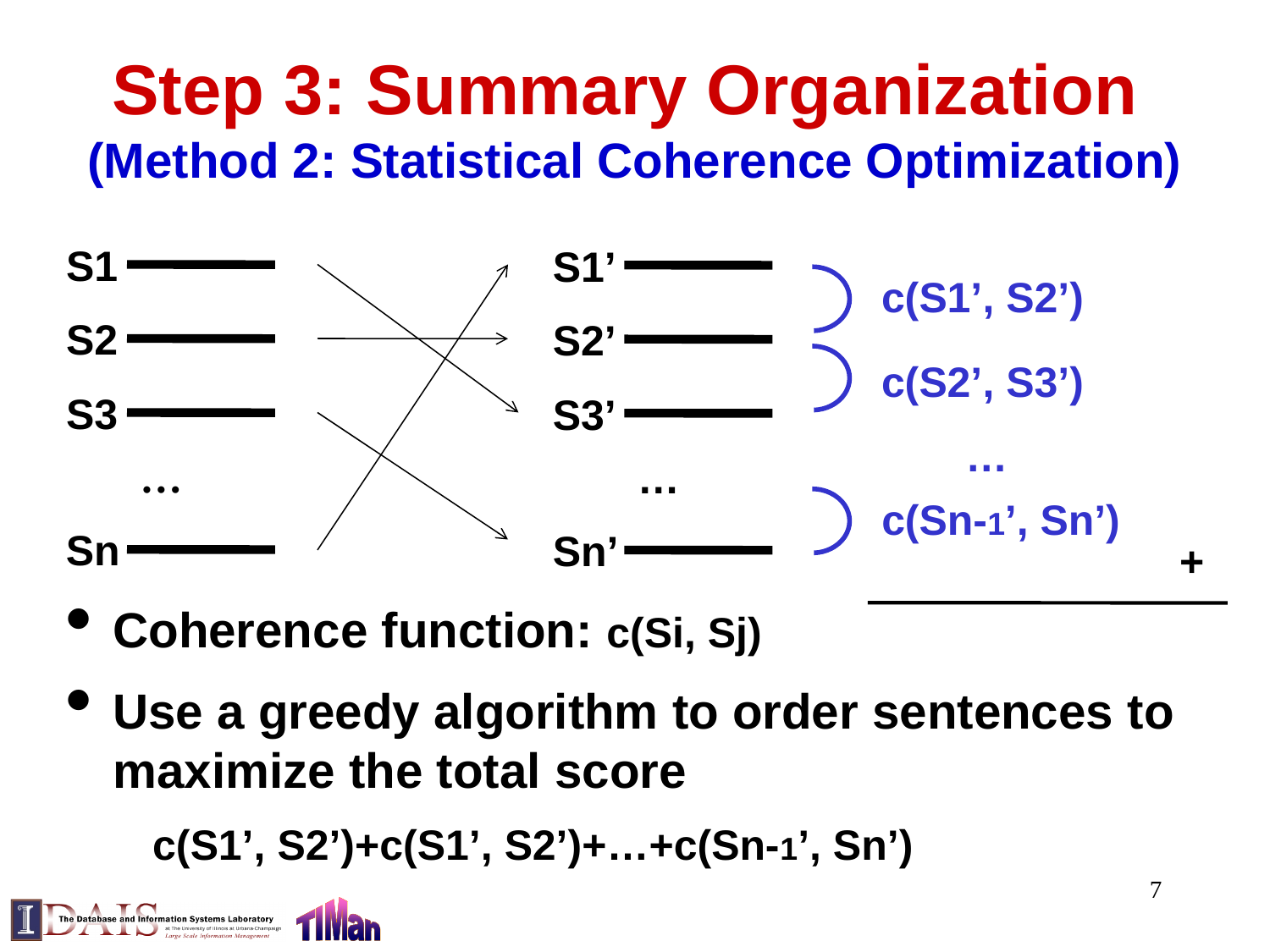

Step 3: Summary Organization
(Method 2: Statistical Coherence Optimization)

S1
S1’

c(S1’, S2’)
S2
S2’

c(S2’, S3’)
S3
S3’
…
…
…

c(Sn-1’, Sn’)
Sn
Sn’
+
Coherence function: c(Si, Sj)
Use a greedy algorithm to order sentences to maximize the total score
  c(S1’, S2’)+c(S1’, S2’)+…+c(Sn-1’, Sn’)

7